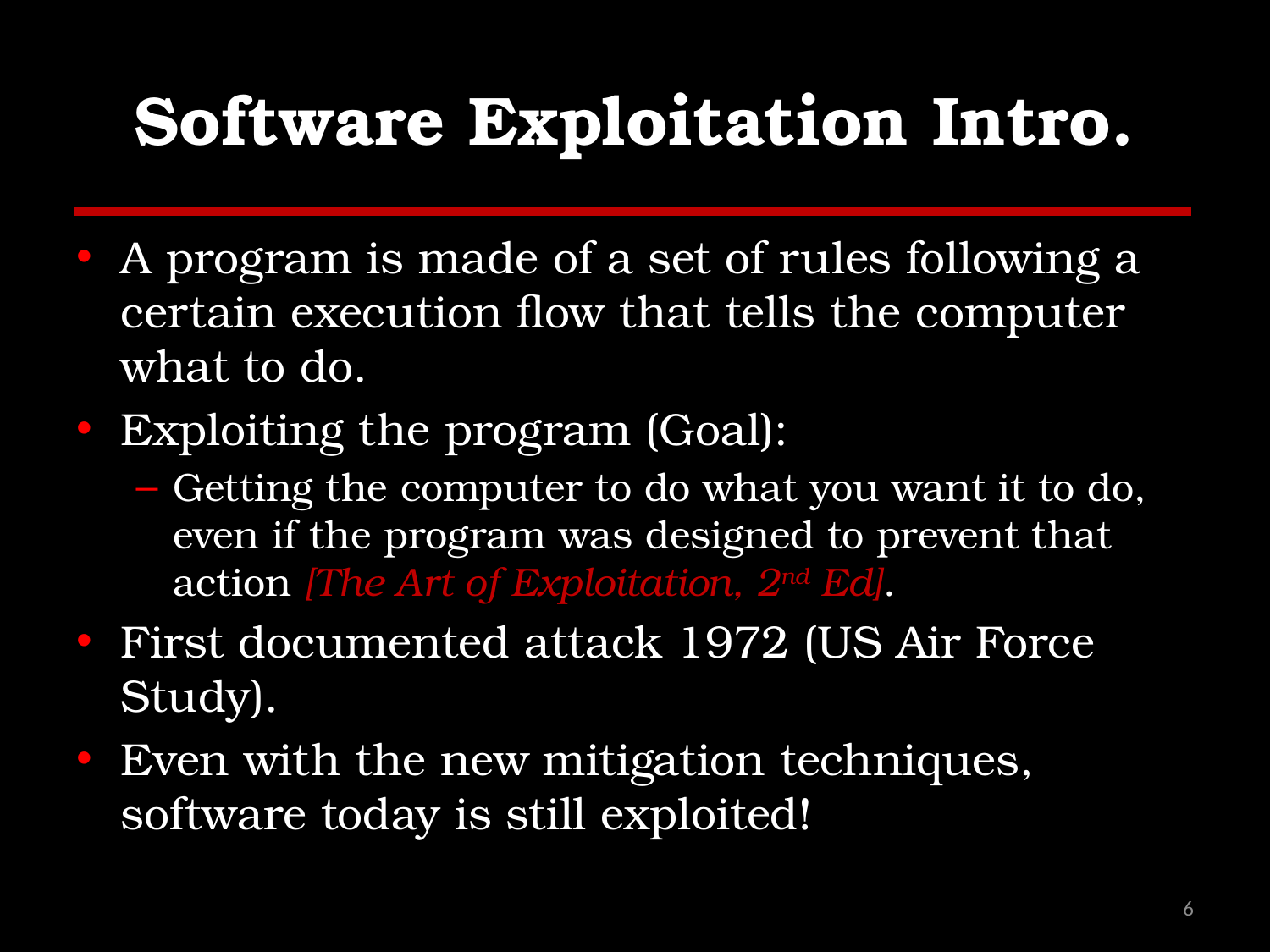

# Software Exploitation Intro.
A program is made of a set of rules following a certain execution flow that tells the computer what to do.
Exploiting the program (Goal):
Getting the computer to do what you want it to do, even if the program was designed to prevent that action [The Art of Exploitation, 2nd Ed].
First documented attack 1972 (US Air Force Study).
Even with the new mitigation techniques, software today is still exploited!
6